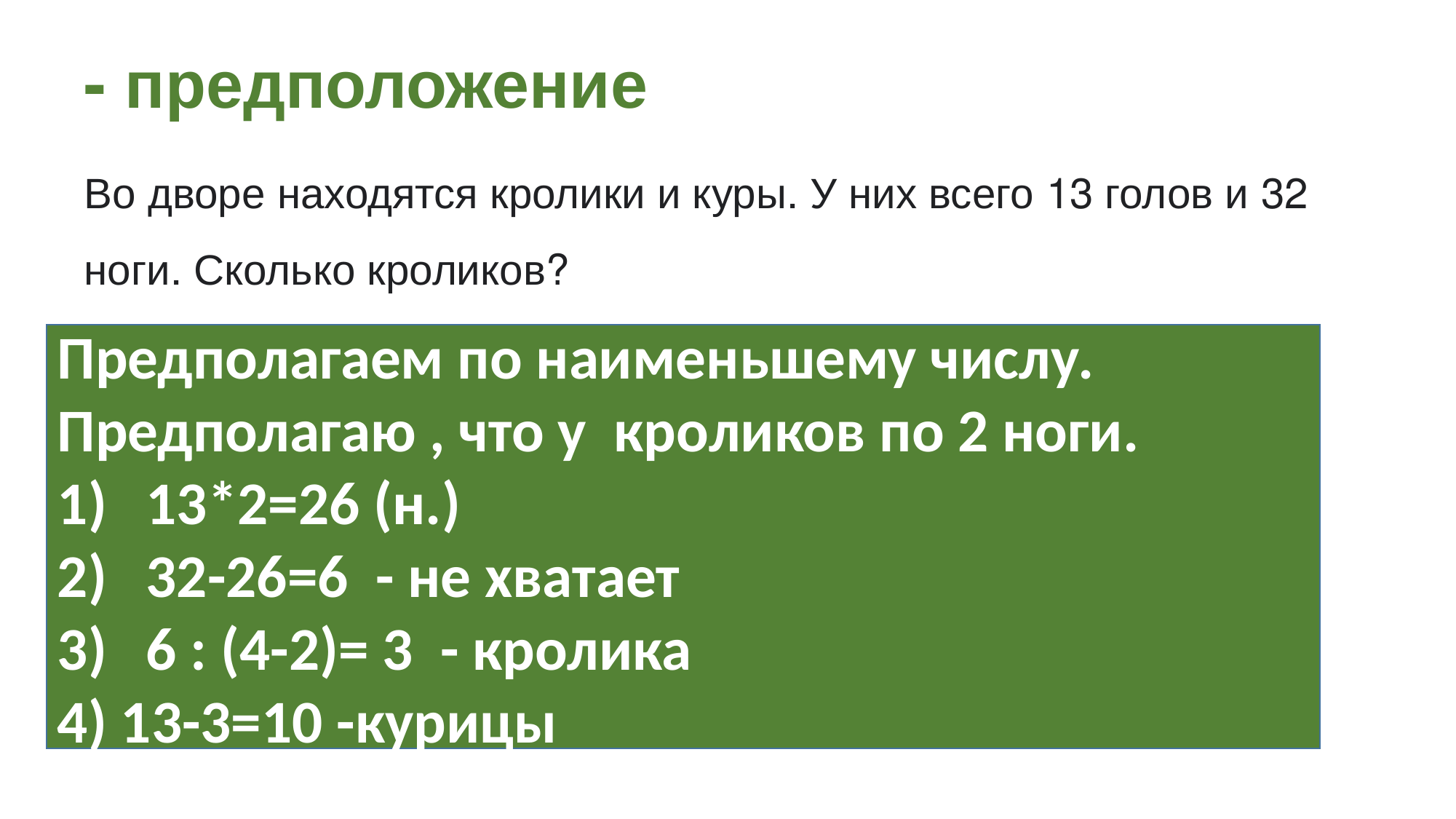

# - предположение
Во дворе находятся кролики и куры. У них всего 13 голов и 32 ноги. Сколько кроликов?
Предполагаем по наименьшему числу.
Предполагаю , что у  кроликов по 2 ноги.
13*2=26 (н.)
32-26=6  - не хватает
6 : (4-2)= 3  - кролика
4) 13-3=10 -курицы